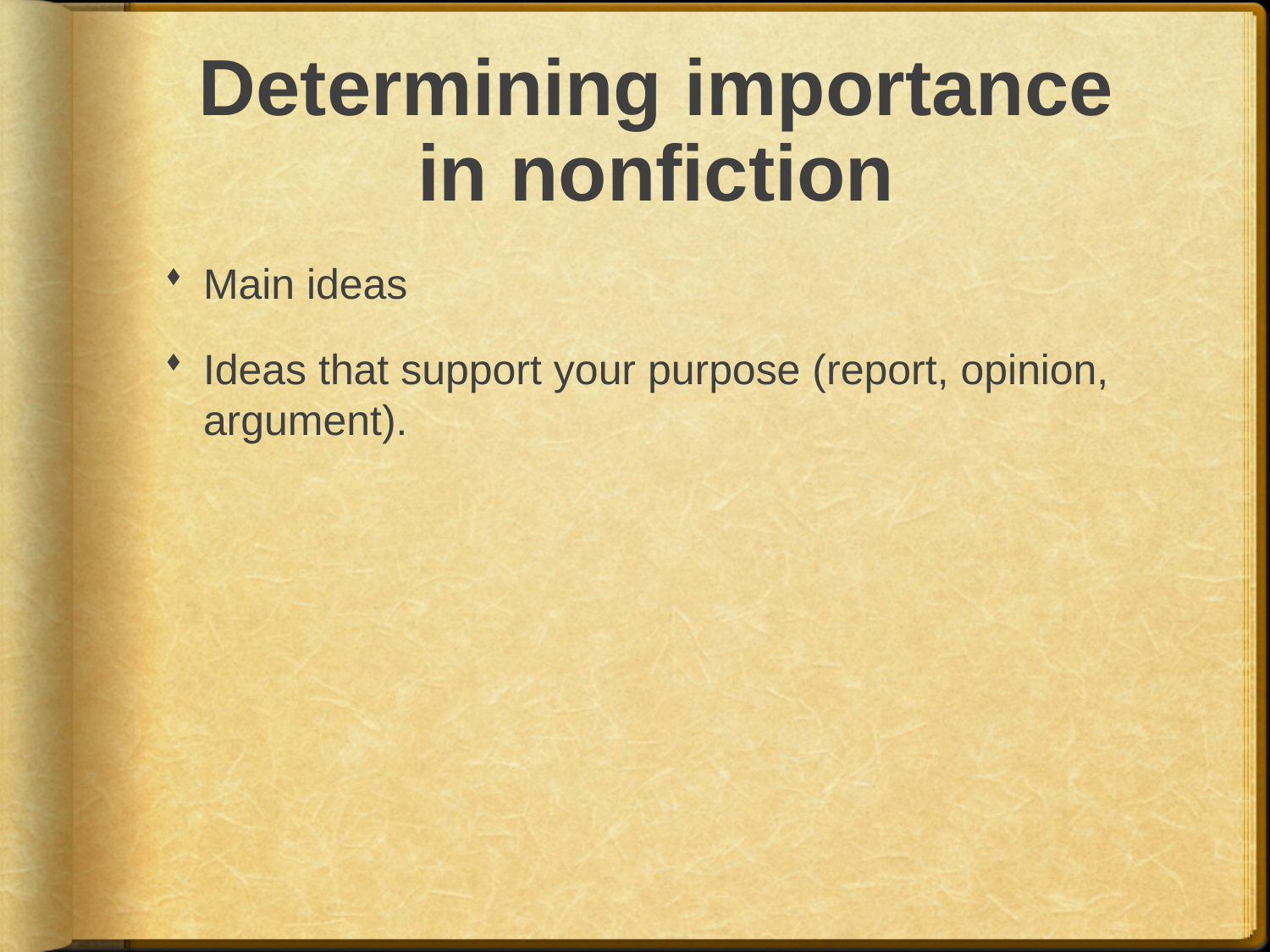

# Determining importance in nonfiction
Main ideas
Ideas that support your purpose (report, opinion, argument).